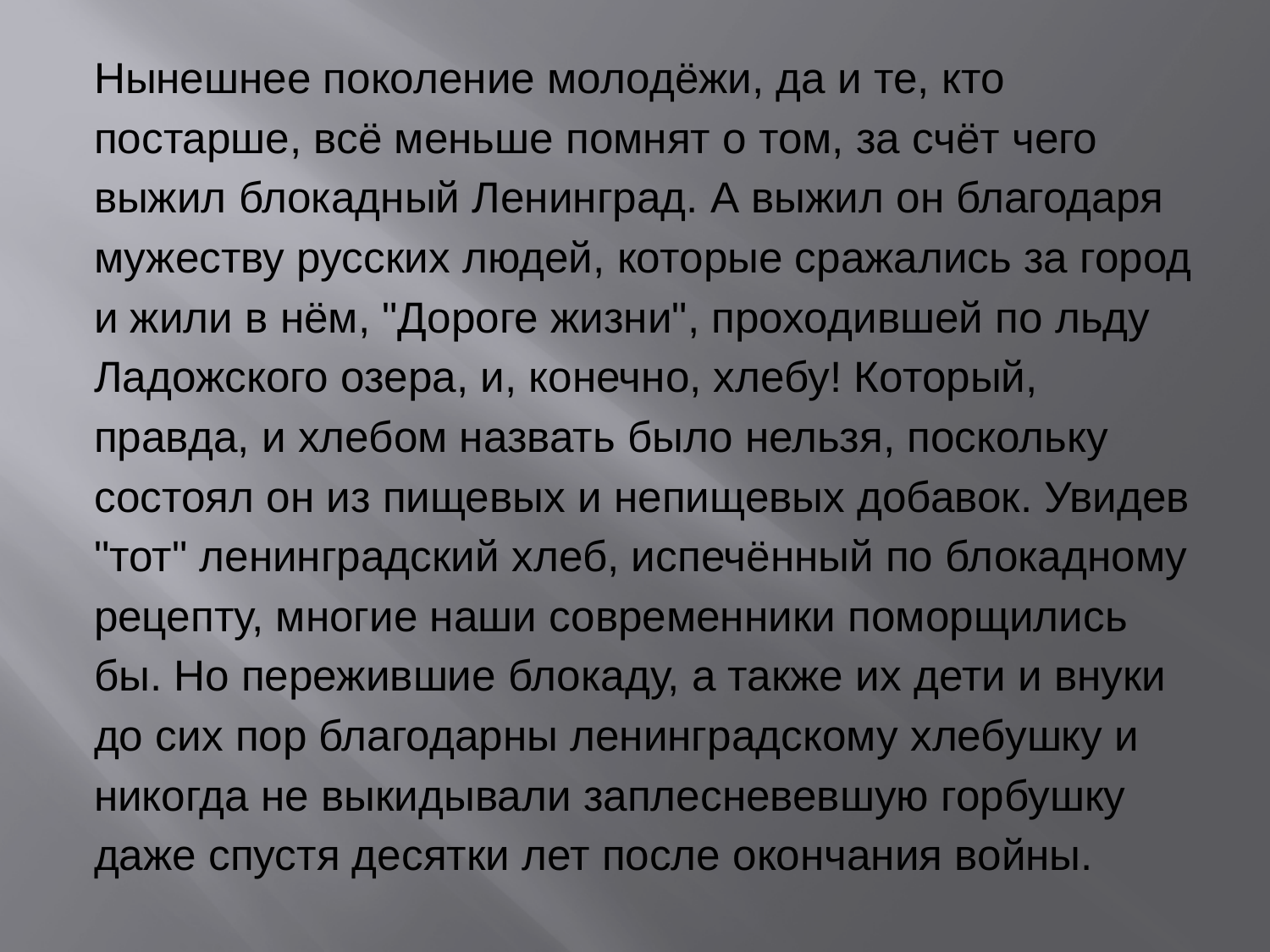

Нынешнее поколение молодёжи, да и те, кто постарше, всё меньше помнят о том, за счёт чего выжил блокадный Ленинград. А выжил он благодаря мужеству русских людей, которые сражались за город и жили в нём, "Дороге жизни", проходившей по льду Ладожского озера, и, конечно, хлебу! Который, правда, и хлебом назвать было нельзя, поскольку состоял он из пищевых и непищевых добавок. Увидев "тот" ленинградский хлеб, испечённый по блокадному рецепту, многие наши современники поморщились бы. Но пережившие блокаду, а также их дети и внуки до сих пор благодарны ленинградскому хлебушку и никогда не выкидывали заплесневевшую горбушку даже спустя десятки лет после окончания войны.